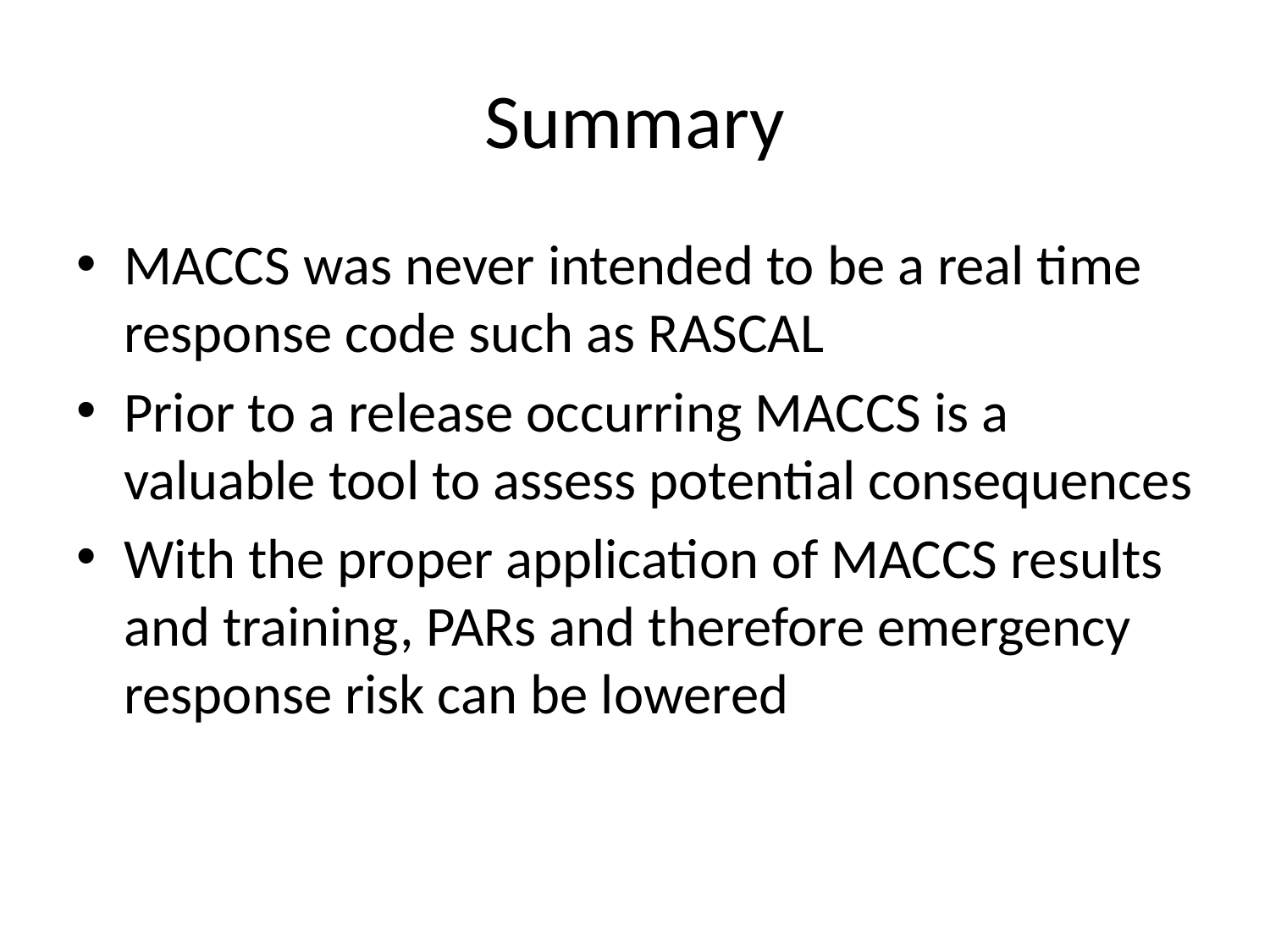

# Summary
MACCS was never intended to be a real time response code such as RASCAL
Prior to a release occurring MACCS is a valuable tool to assess potential consequences
With the proper application of MACCS results and training, PARs and therefore emergency response risk can be lowered